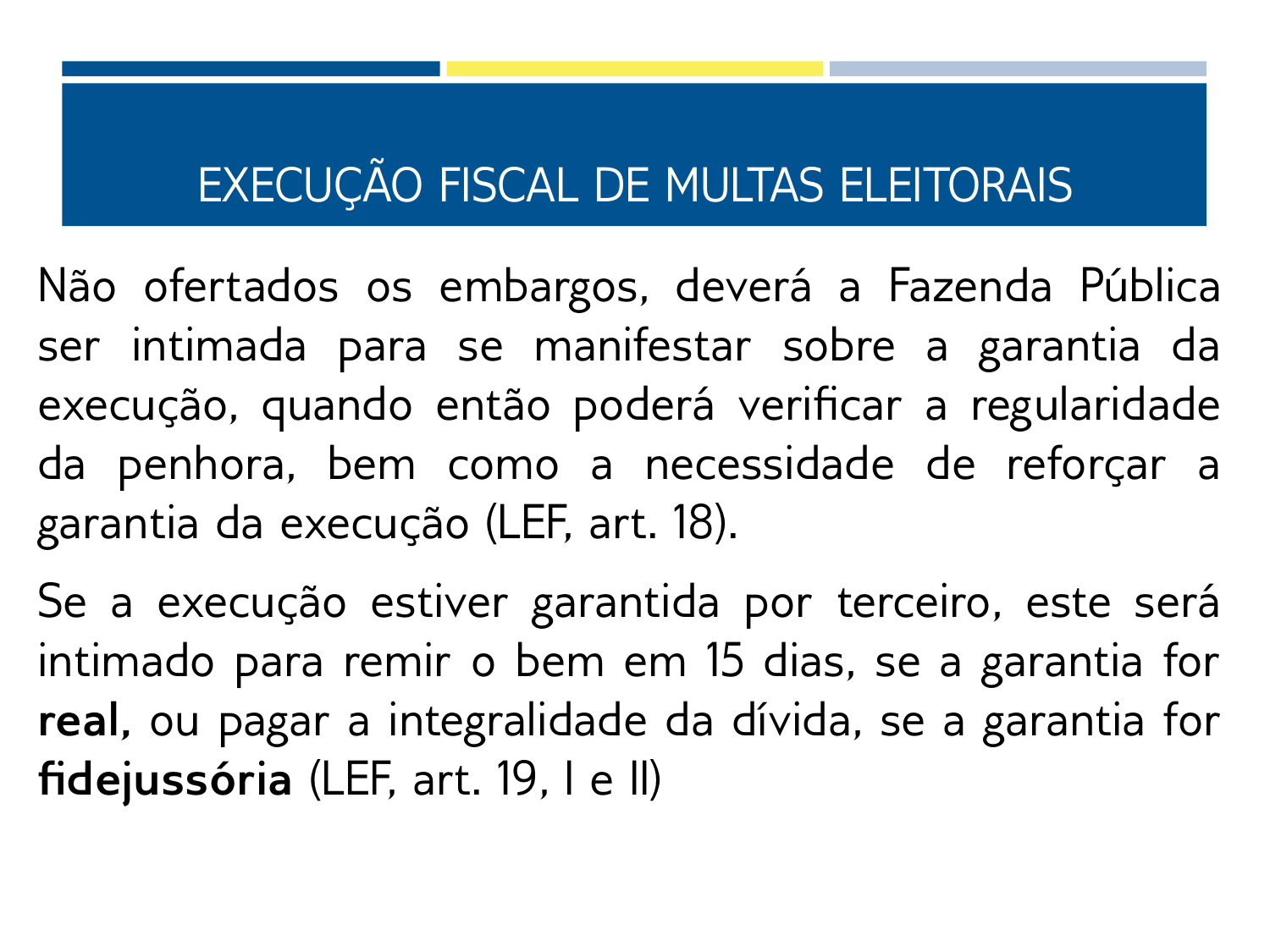

# EXECUÇÃO FISCAL DE MULTAS ELEITORAIS
Não ofertados os embargos, deverá a Fazenda Pública ser intimada para se manifestar sobre a garantia da execução, quando então poderá verificar a regularidade da penhora, bem como a necessidade de reforçar a garantia da execução (LEF, art. 18).
Se a execução estiver garantida por terceiro, este será intimado para remir o bem em 15 dias, se a garantia for real, ou pagar a integralidade da dívida, se a garantia for fidejussória (LEF, art. 19, I e II)